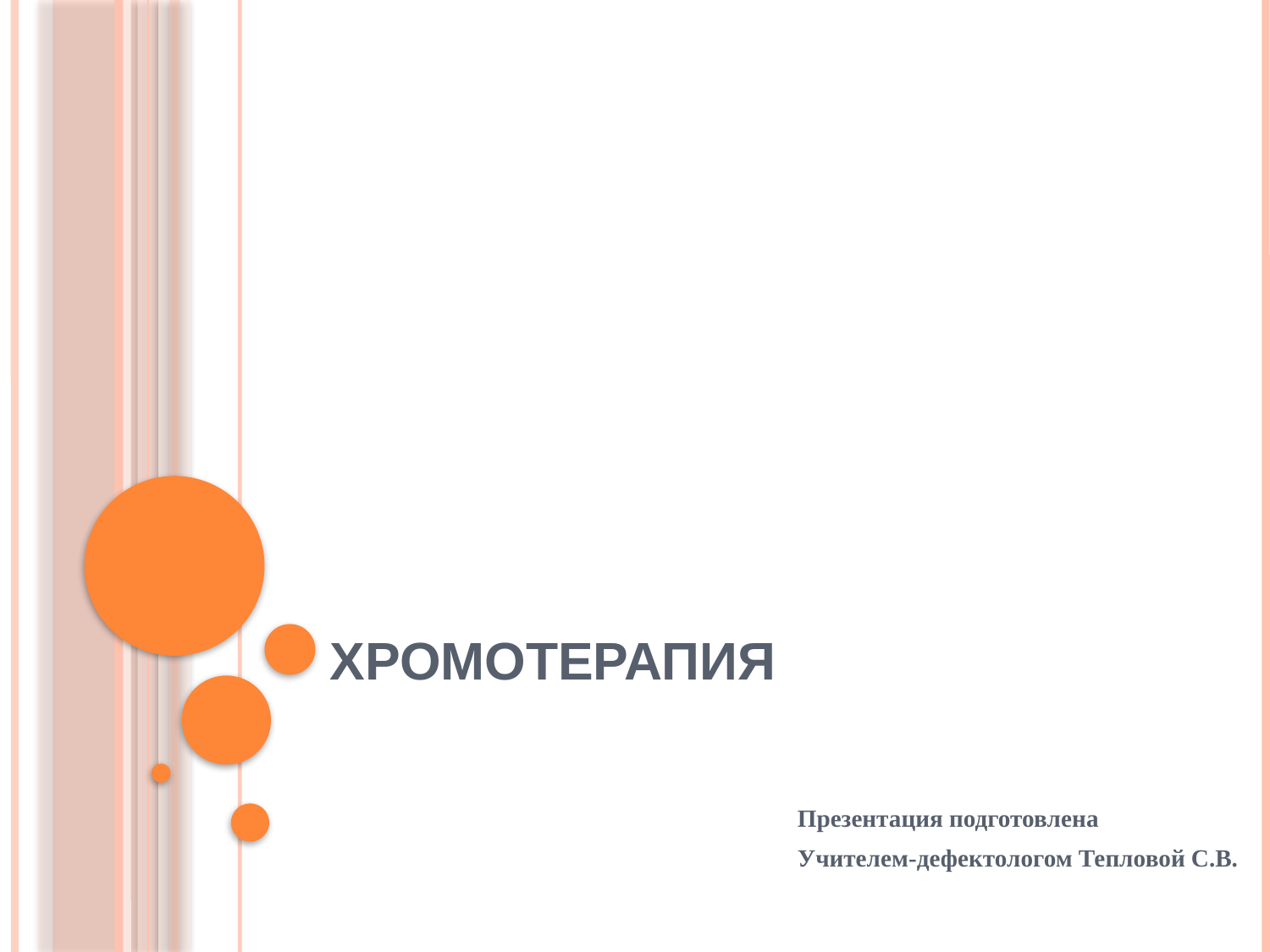

# Хромотерапия
Презентация подготовлена
Учителем-дефектологом Тепловой С.В.